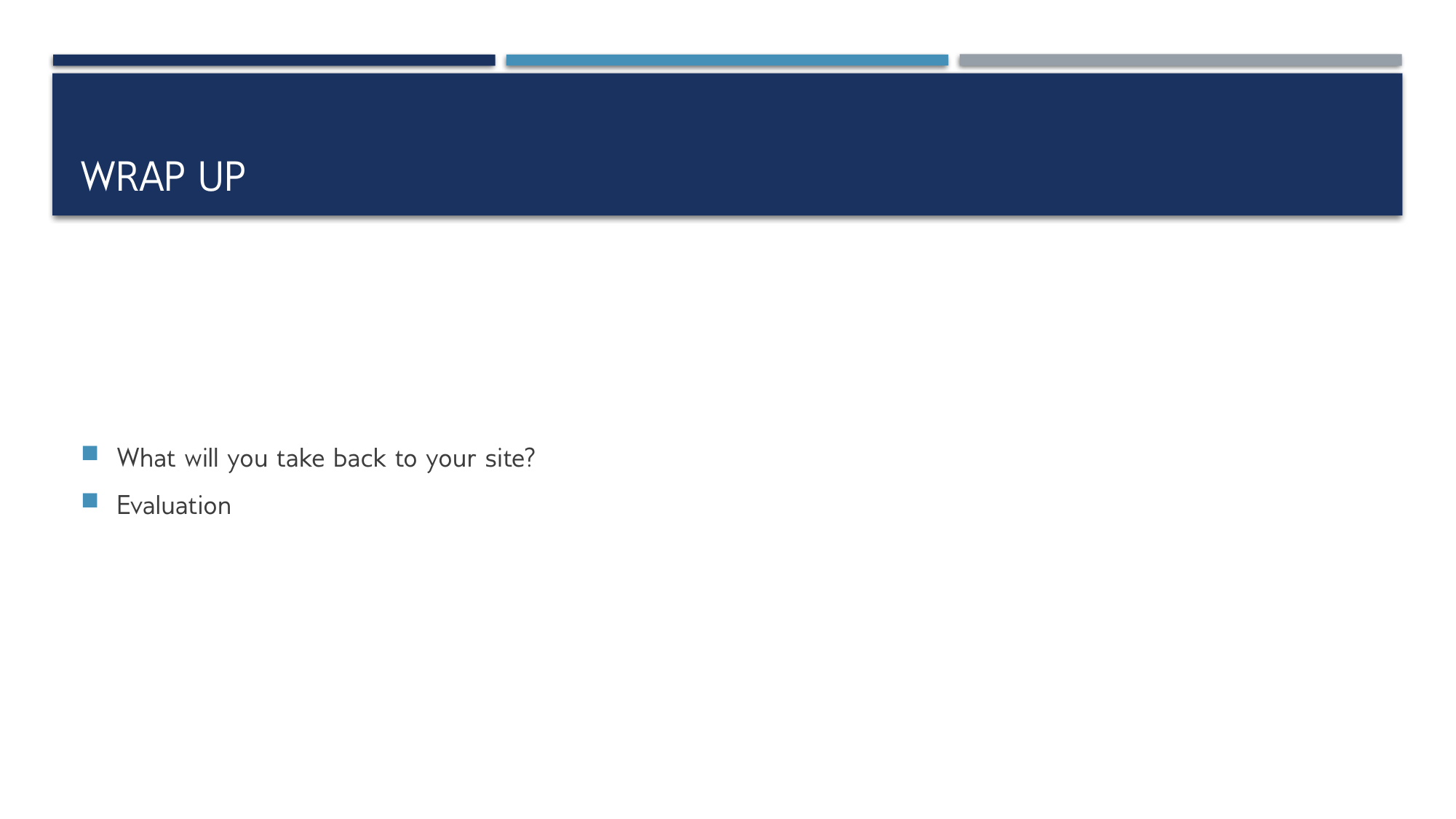

# Wrap up
What will you take back to your site?
Evaluation